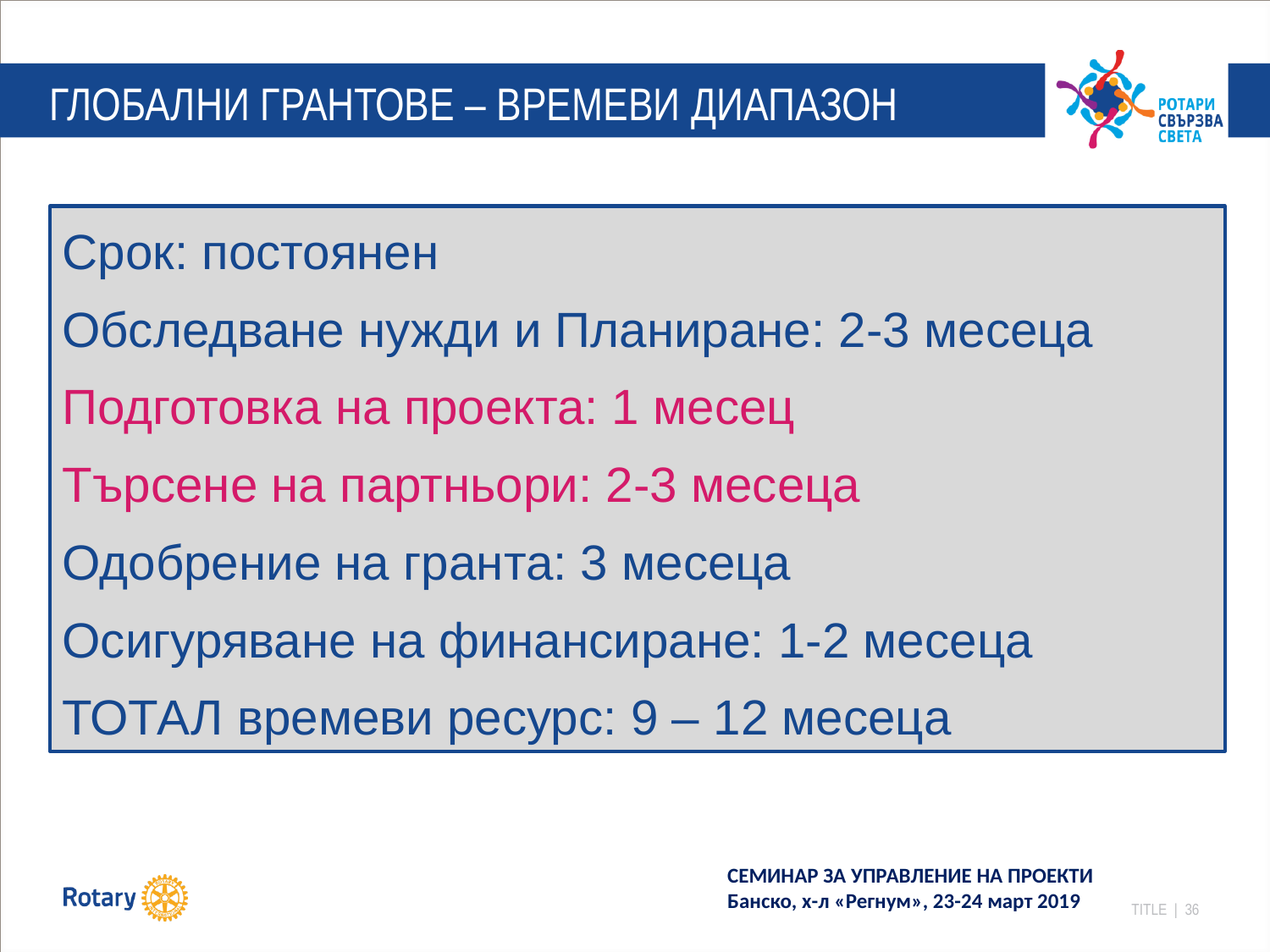

# ГЛОБАЛНИ ГРАНТОВЕ – ВРЕМЕВИ ДИАПАЗОН
Срок: постоянен
Обследване нужди и Планиране: 2-3 месеца
Подготовка на проекта: 1 месец
Търсене на партньори: 2-3 месеца
Одобрение на гранта: 3 месеца
Осигуряване на финансиране: 1-2 месеца
ТОТАЛ времеви ресурс: 9 – 12 месеца